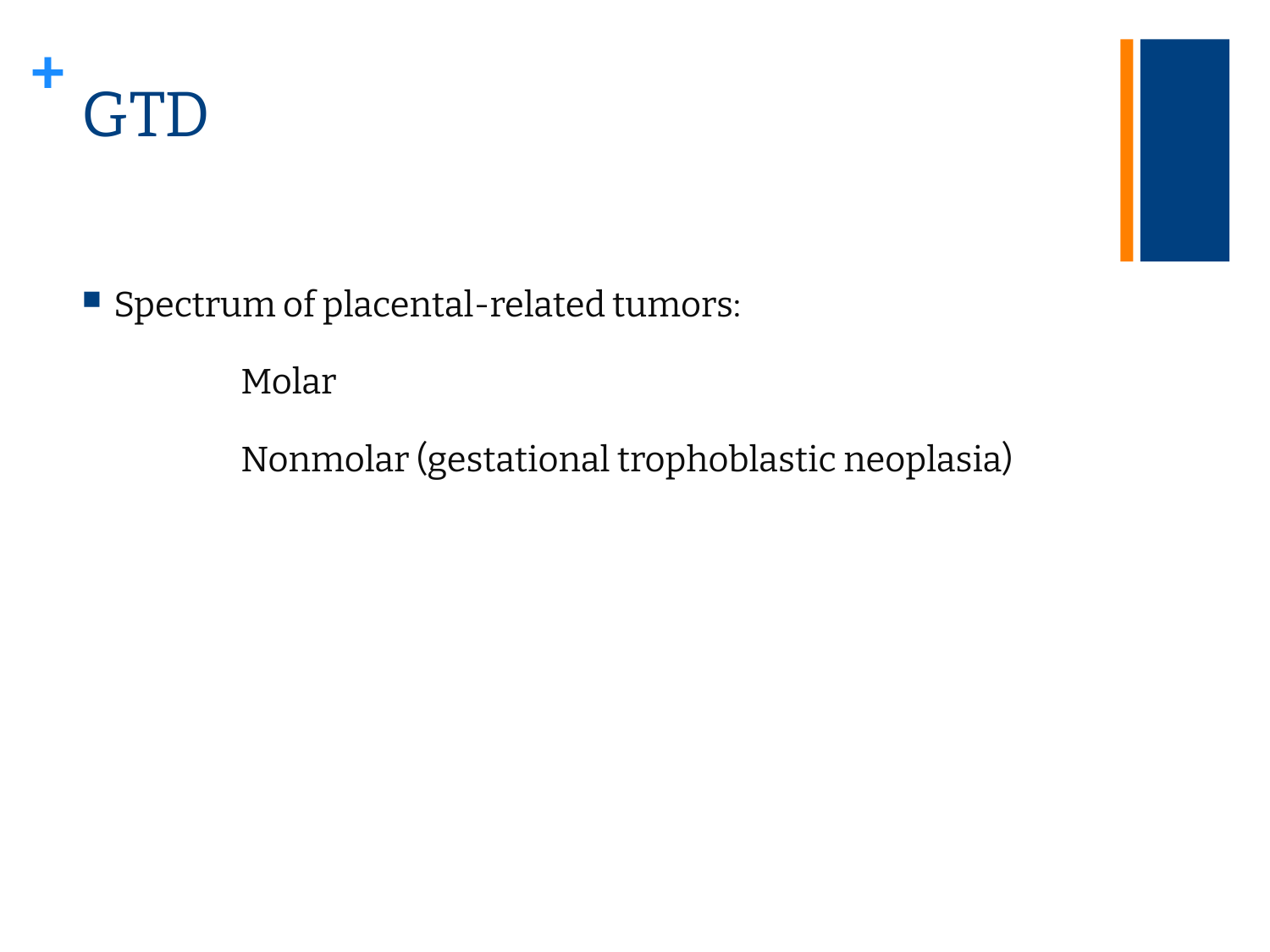

# GTD
Spectrum of placental-related tumors:
		Molar
		Nonmolar (gestational trophoblastic neoplasia)